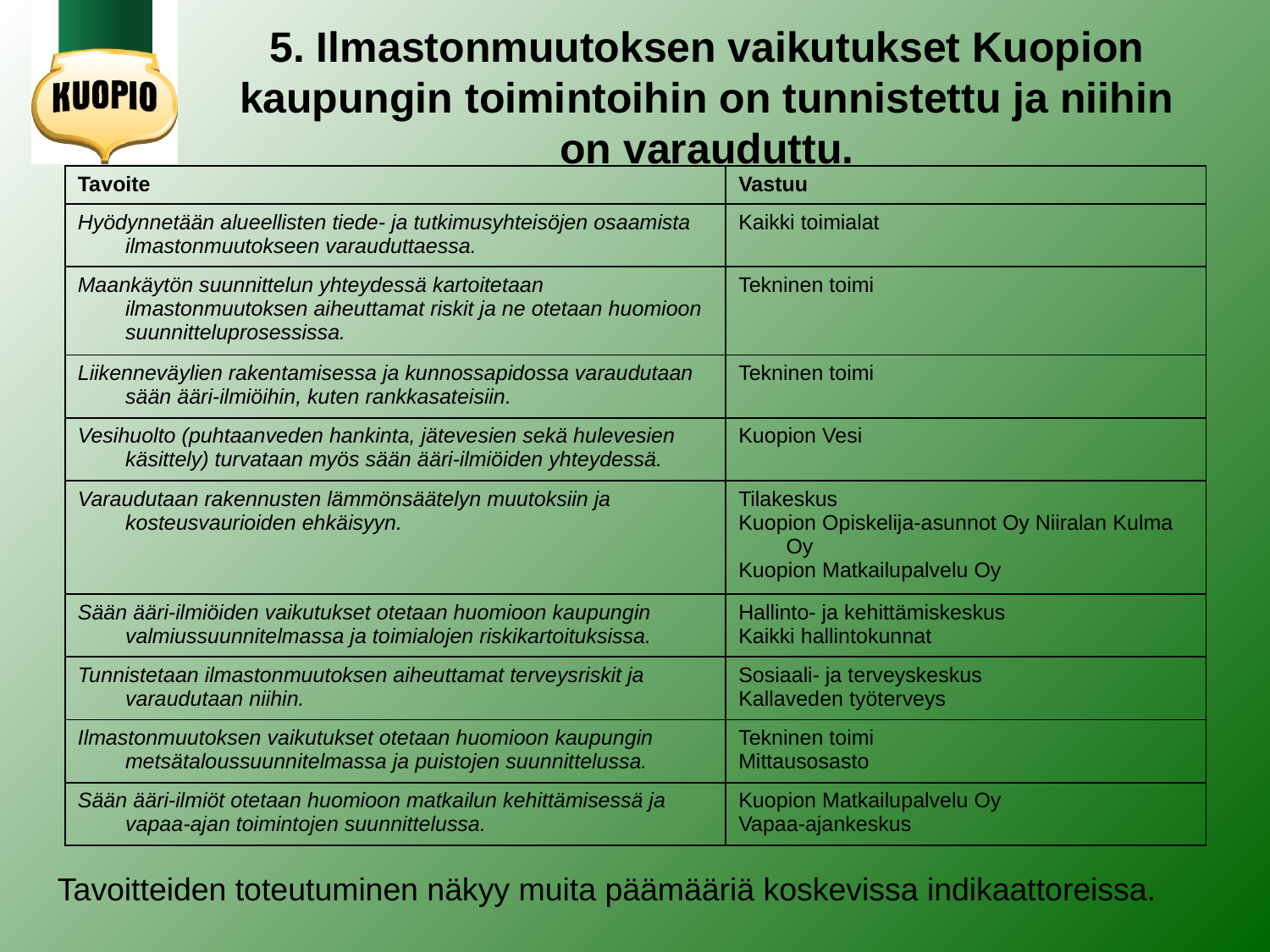

# 5. Ilmastonmuutoksen vaikutukset Kuopion kaupungin toimintoihin on tunnistettu ja niihin on varauduttu.
| Tavoite | Vastuu |
| --- | --- |
| Hyödynnetään alueellisten tiede- ja tutkimusyhteisöjen osaamista ilmastonmuutokseen varauduttaessa. | Kaikki toimialat |
| Maankäytön suunnittelun yhteydessä kartoitetaan ilmastonmuutoksen aiheuttamat riskit ja ne otetaan huomioon suunnitteluprosessissa. | Tekninen toimi |
| Liikenneväylien rakentamisessa ja kunnossapidossa varaudutaan sään ääri-ilmiöihin, kuten rankkasateisiin. | Tekninen toimi |
| Vesihuolto (puhtaanveden hankinta, jätevesien sekä hulevesien käsittely) turvataan myös sään ääri-ilmiöiden yhteydessä. | Kuopion Vesi |
| Varaudutaan rakennusten lämmönsäätelyn muutoksiin ja kosteusvaurioiden ehkäisyyn. | Tilakeskus Kuopion Opiskelija-asunnot Oy Niiralan Kulma Oy Kuopion Matkailupalvelu Oy |
| Sään ääri-ilmiöiden vaikutukset otetaan huomioon kaupungin valmiussuunnitelmassa ja toimialojen riskikartoituksissa. | Hallinto- ja kehittämiskeskus Kaikki hallintokunnat |
| Tunnistetaan ilmastonmuutoksen aiheuttamat terveysriskit ja varaudutaan niihin. | Sosiaali- ja terveyskeskus Kallaveden työterveys |
| Ilmastonmuutoksen vaikutukset otetaan huomioon kaupungin metsätaloussuunnitelmassa ja puistojen suunnittelussa. | Tekninen toimi Mittausosasto |
| Sään ääri-ilmiöt otetaan huomioon matkailun kehittämisessä ja vapaa-ajan toimintojen suunnittelussa. | Kuopion Matkailupalvelu Oy Vapaa-ajankeskus |
Tavoitteiden toteutuminen näkyy muita päämääriä koskevissa indikaattoreissa.